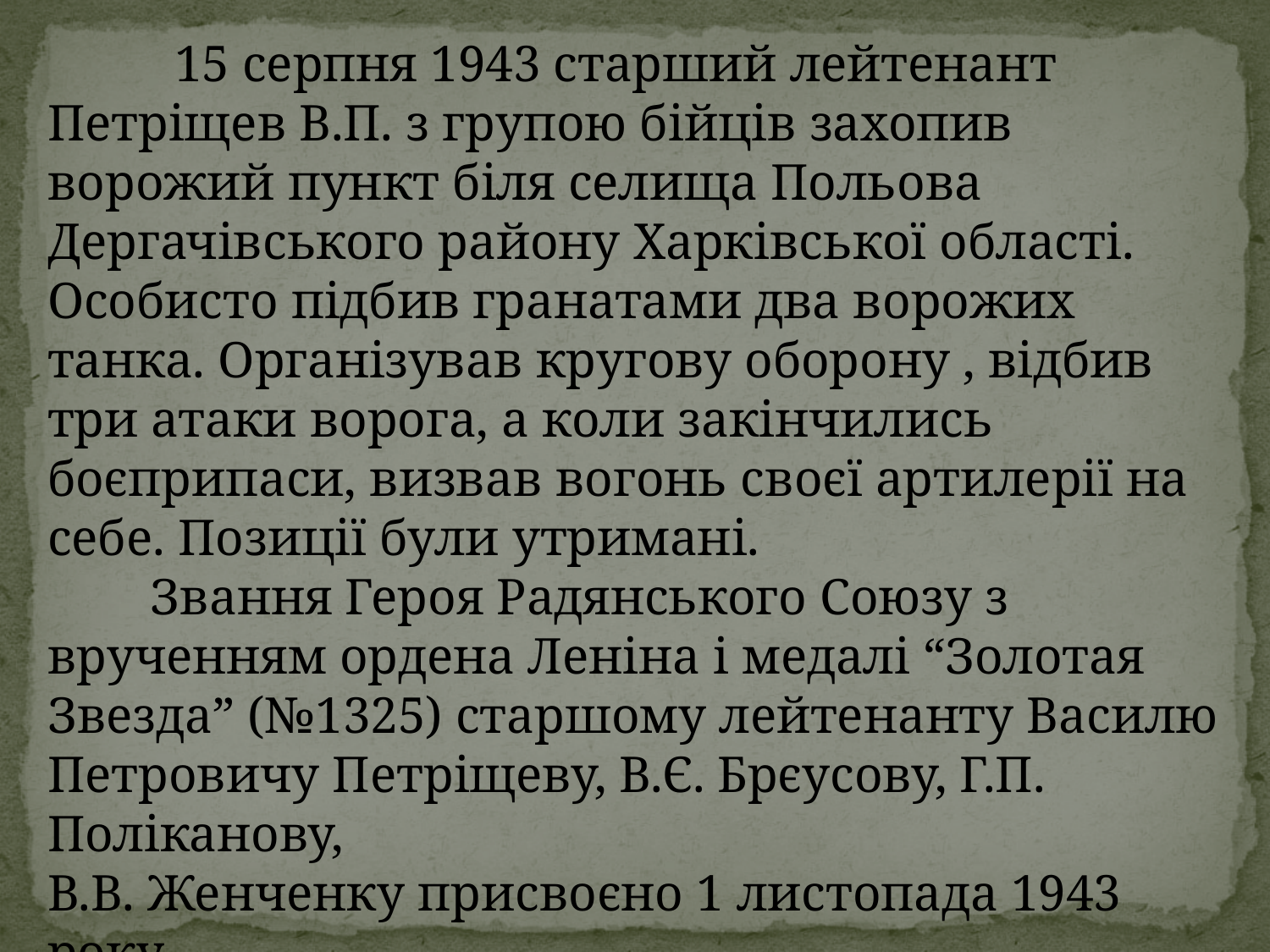

15 серпня 1943 старший лейтенант
Петріщев В.П. з групою бійців захопив ворожий пункт біля селища Польова Дергачівського району Харківської області. Особисто підбив гранатами два ворожих танка. Організував кругову оборону , відбив три атаки ворога, а коли закінчились боєприпаси, визвав вогонь своєї артилерії на себе. Позиції були утримані.
        Звання Героя Радянського Союзу з врученням ордена Леніна і медалі “Золотая Звезда” (№1325) старшому лейтенанту Василю Петровичу Петріщеву, В.Є. Брєусову, Г.П. Поліканову,
В.В. Женченку присвоєно 1 листопада 1943 року.